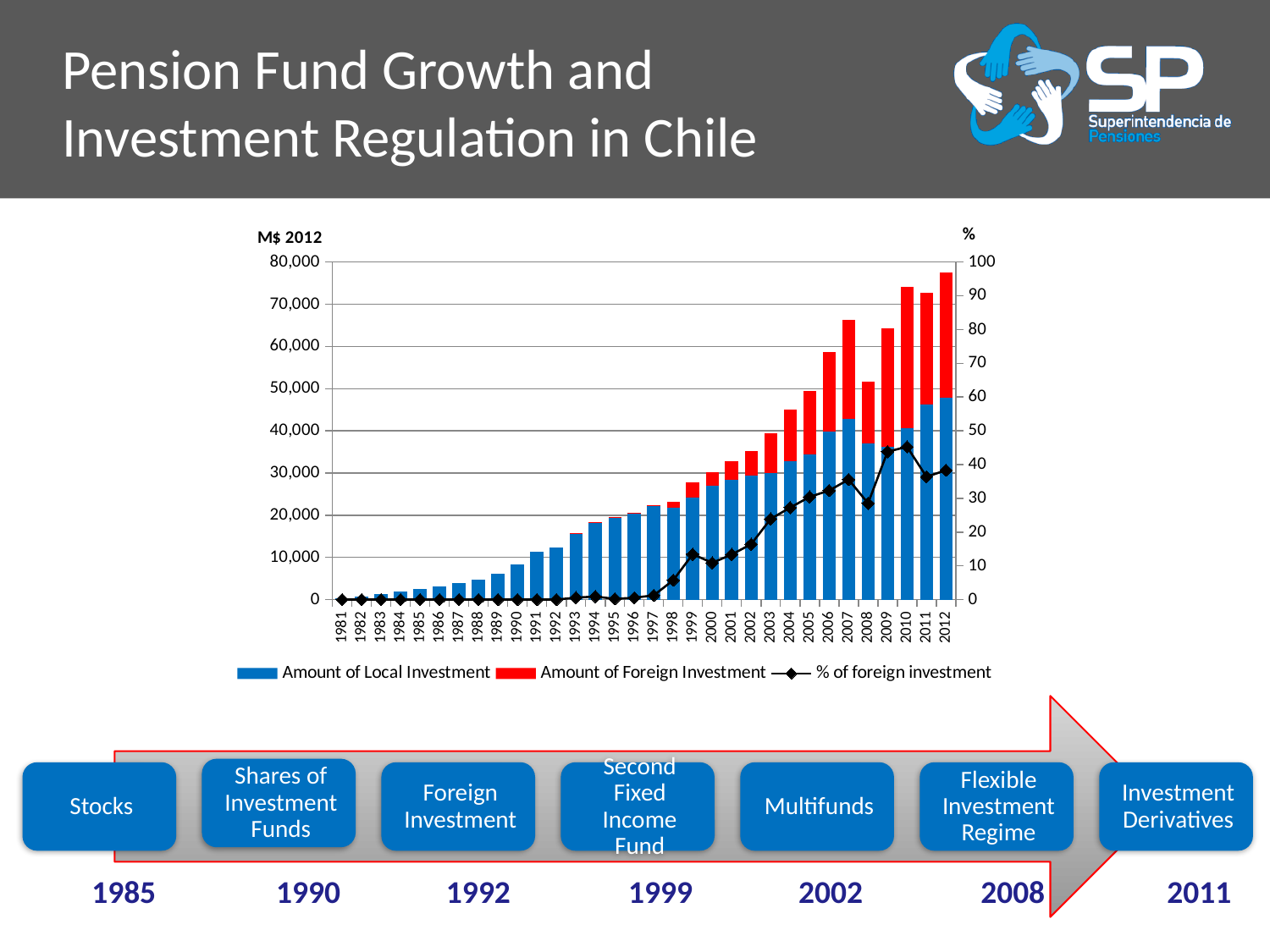

Pension Fund Growth and
Investment Regulation in Chile

### Chart

| Category | Amount of Local Investment | Amount of Foreign Investment | % of foreign investment |
|---|---|---|---|
| 1981 | 227.72159769327288 | 0.0 | 0.0 |
| 1982 | 791.6907111109247 | 0.0 | 0.0 |
| 1983 | 1388.2829217798446 | 0.0 | 0.0 |
| 1984 | 1886.1313646833003 | 0.0 | 0.0 |
| 1985 | 2516.9386552650676 | 0.0 | 0.0 |
| 1986 | 3199.4314383023657 | 0.0 | 0.0 |
| 1987 | 4000.662321934456 | 0.0 | 0.0 |
| 1988 | 4756.0260411917925 | 0.0 | 0.0 |
| 1989 | 6161.71218415353 | 0.0 | 0.0 |
| 1990 | 8314.30138494488 | 0.0 | 0.0 |
| 1991 | 11330.120342811739 | 0.0 | 0.0 |
| 1992 | 12259.154454312224 | 0.0 | 0.0 |
| 1993 | 15570.753282151494 | 88.54721138156678 | 0.5654608353555434 |
| 1994 | 18225.391046473127 | 164.60985248161336 | 0.8951051899674979 |
| 1995 | 19506.74240682117 | 39.71437937590499 | 0.203179429450097 |
| 1996 | 20429.188196927505 | 110.8161669508468 | 0.5395138432673757 |
| 1997 | 22163.065208835178 | 280.1856746700418 | 1.24841840482194 |
| 1998 | 21839.321518615685 | 1327.4828248422893 | 5.730107636607007 |
| 1999 | 24066.78861997195 | 3728.9862281775113 | 13.4156584896419 |
| 2000 | 26906.31560942753 | 3285.653293947434 | 10.882540666568294 |
| 2001 | 28433.067750754624 | 4381.689721907668 | 13.352802395562481 |
| 2002 | 29434.141505185322 | 5776.710440319013 | 16.4060513198022 |
| 2003 | 30043.540267179138 | 9430.300577886082 | 23.89 |
| 2004 | 32720.098434491156 | 12249.800458432366 | 27.24 |
| 2005 | 34380.065334337174 | 15022.045448998579 | 30.40769961202911 |
| 2006 | 39747.446445953145 | 18965.317394310663 | 32.30186445643818 |
| 2007 | 42757.79201642222 | 23601.774609698165 | 35.56649901388605 |
| 2008 | 36976.84148077349 | 14739.426923825209 | 28.500561580569403 |
| 2009 | 36119.34695658016 | 28195.121948750493 | 43.839469451661074 |
| 2010 | 40614.9783185195 | 33594.58937574466 | 45.26988961066441 |
| 2011 | 46302.75556526976 | 26481.3271286125 | 36.38340437700995 |
| 2012 | 47837.538570000004 | 29703.616129999995 | 38.30690456560868 |
Stocks
Shares of Investment Funds
Foreign Investment
Second Fixed Income Fund
Multifunds
Flexible Investment Regime
Investment Derivatives
1985	        1990	              1992	    1999	          2002	2008                 2011